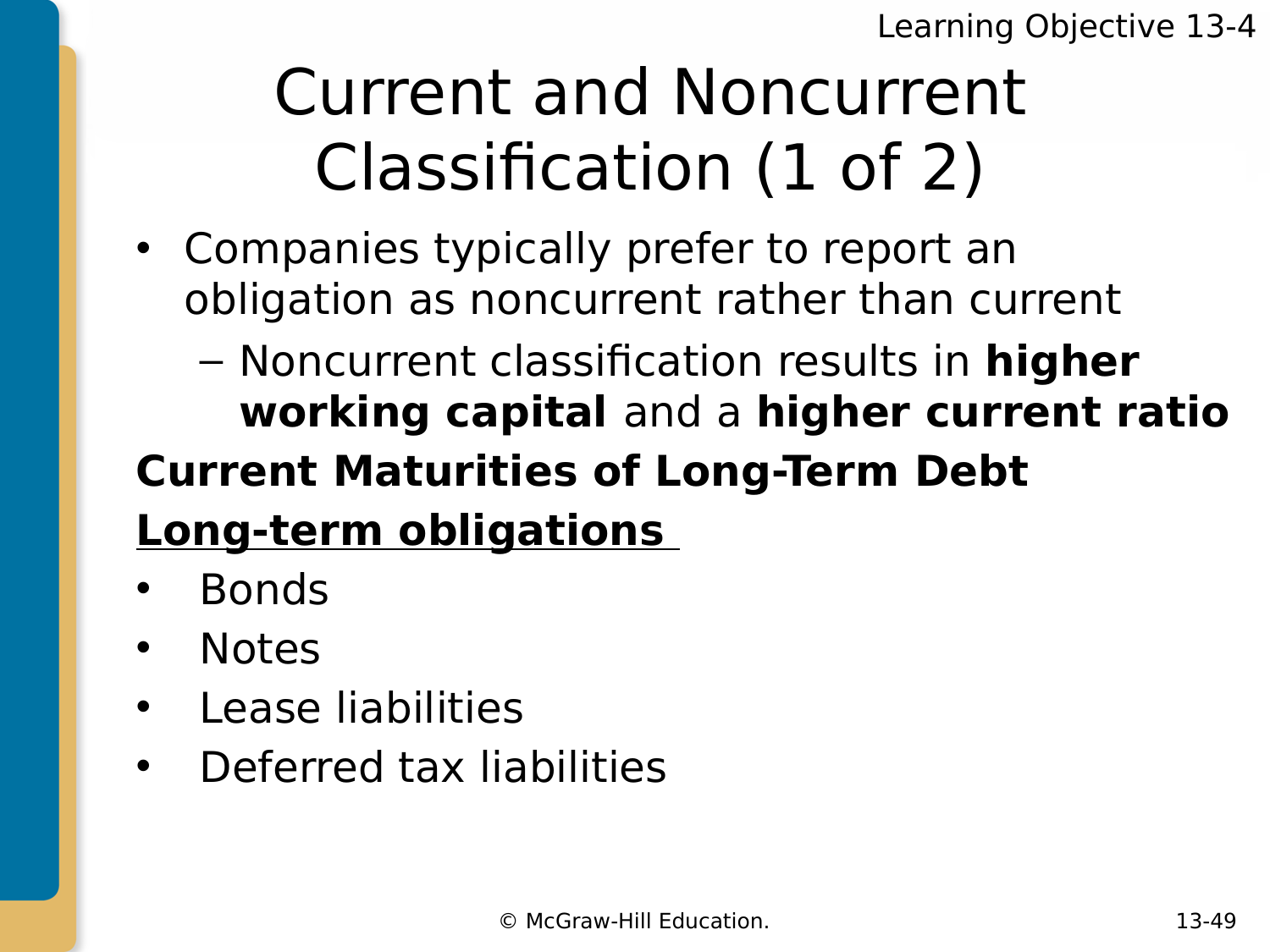

Learning Objective 13-4
# Current and Noncurrent Classification (1 of 2)
Companies typically prefer to report an obligation as noncurrent rather than current
Noncurrent classification results in higher working capital and a higher current ratio
Current Maturities of Long-Term Debt
Long-term obligations
Bonds
Notes
Lease liabilities
Deferred tax liabilities